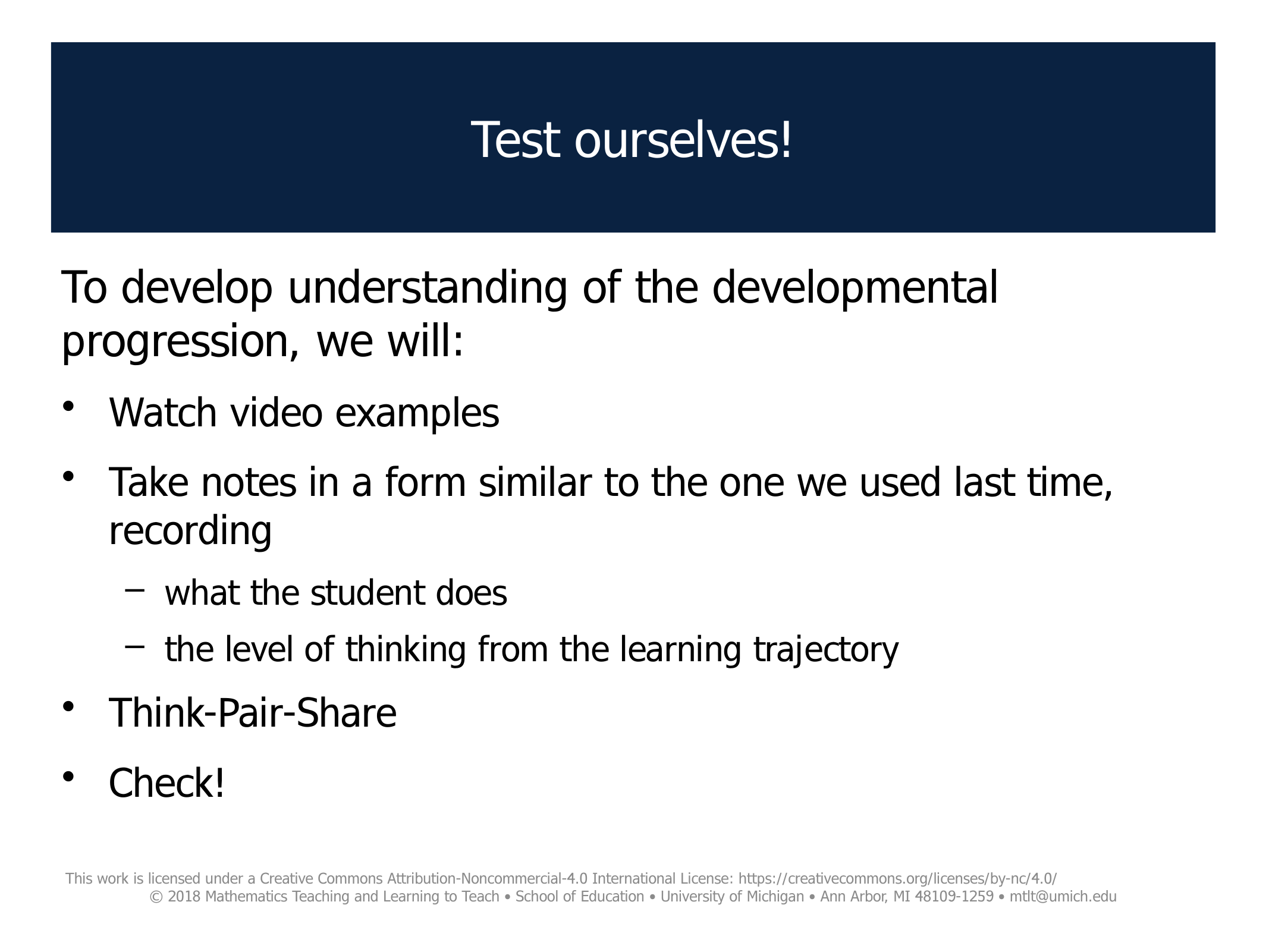

# Test ourselves!
To develop understanding of the developmental progression, we will:
Watch video examples
Take notes in a form similar to the one we used last time, recording
what the student does
the level of thinking from the learning trajectory
Think-Pair-Share
Check!
This work is licensed under a Creative Commons Attribution-Noncommercial-4.0 International License: https://creativecommons.org/licenses/by-nc/4.0/
© 2018 Mathematics Teaching and Learning to Teach • School of Education • University of Michigan • Ann Arbor, MI 48109-1259 • mtlt@umich.edu